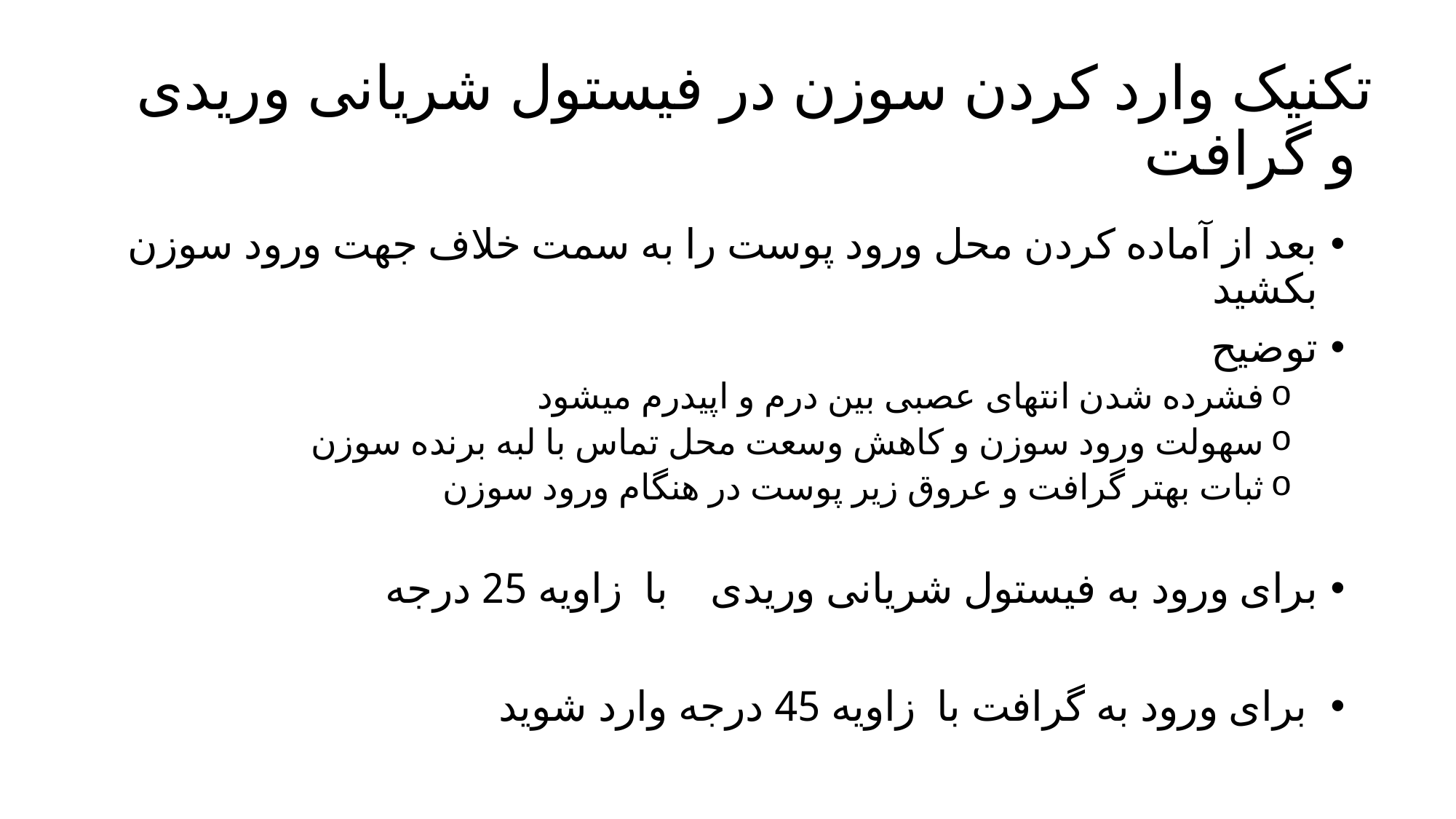

# تکنیک وارد کردن سوزن در فیستول شریانی وریدی   و گرافت
بعد از آماده کردن محل ورود پوست را به سمت خلاف جهت ورود سوزن بکشید
توضیح
فشرده شدن انتهای عصبی بین درم و اپیدرم میشود
سهولت ورود سوزن و کاهش وسعت محل تماس با لبه برنده سوزن
ثبات بهتر گرافت و عروق زیر پوست در هنگام ورود سوزن

برای ورود به فیستول شریانی وریدی    با  زاویه 25 درجه

 برای ورود به گرافت با  زاویه 45 درجه وارد شوید